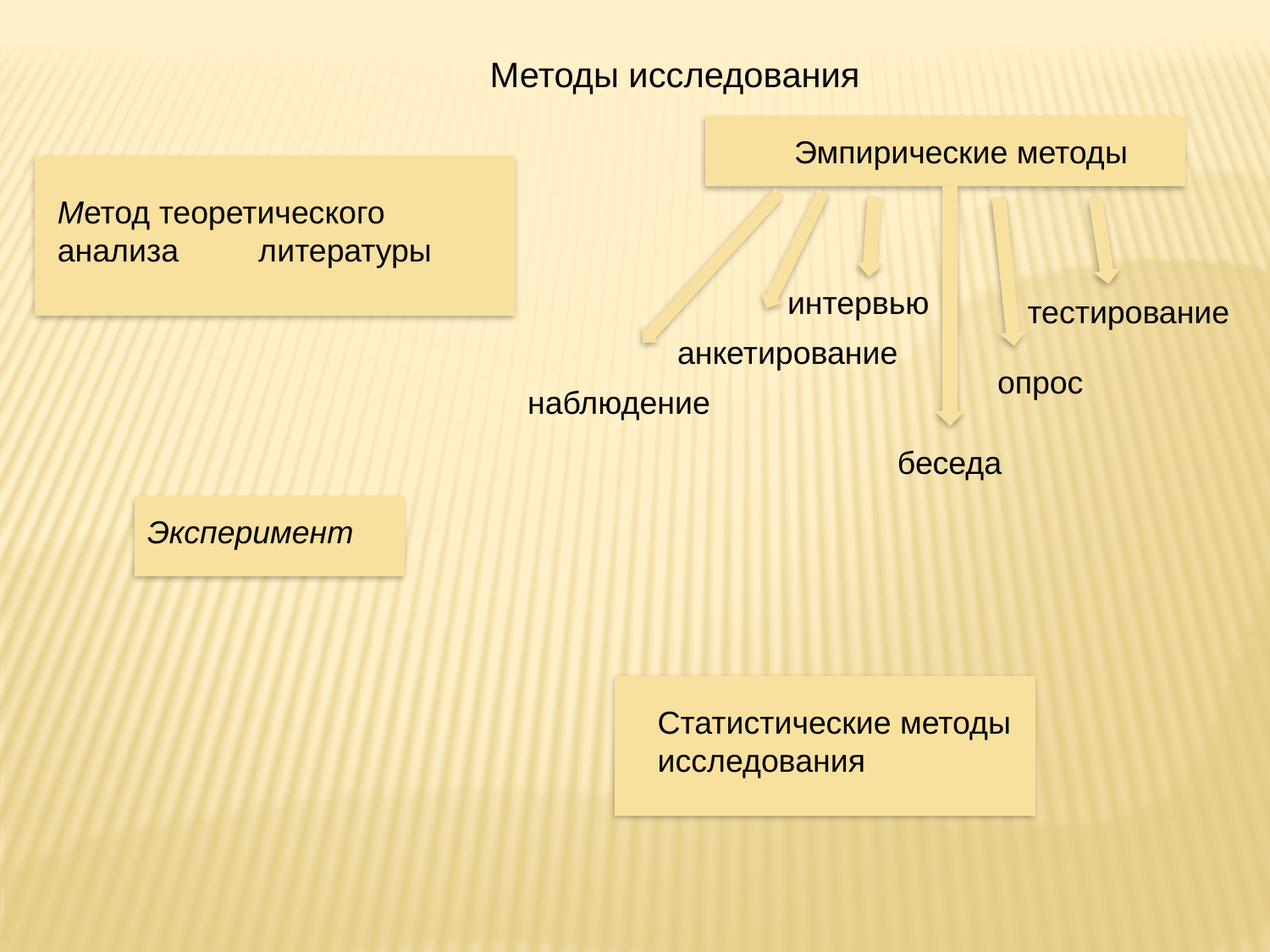

Методы исследования

            Эмпирические методы

Метод теоретического анализа         литературы

интервью
тестирование
анкетирование
опрос
наблюдение
беседа

Эксперимент

Статистические методы исследования